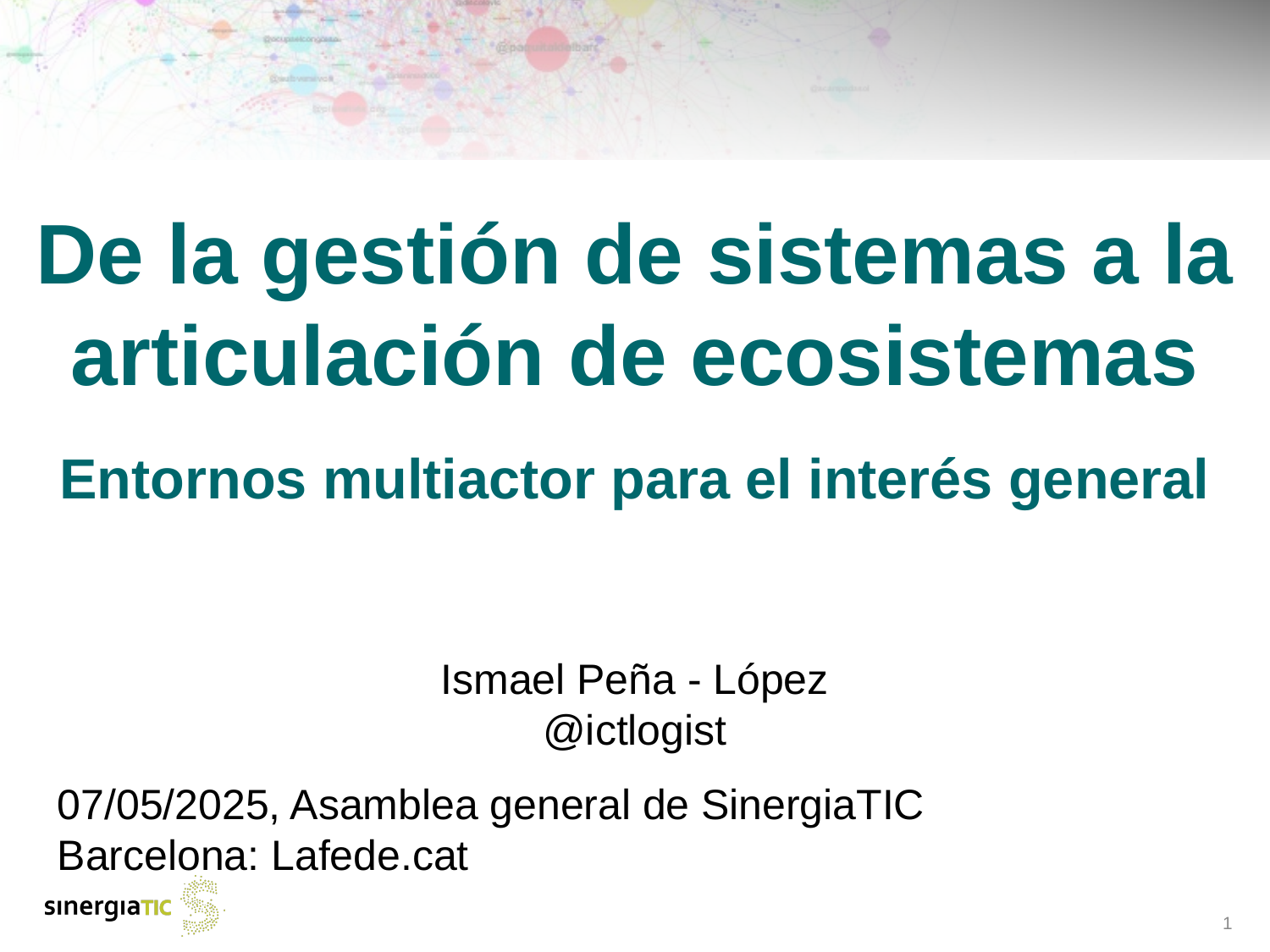

De la gestión de sistemas a la articulación de ecosistemas
# Entornos multiactor para el interés general
Ismael Peña - López
@ictlogist
07/05/2025, Asamblea general de SinergiaTIC
Barcelona: Lafede.cat